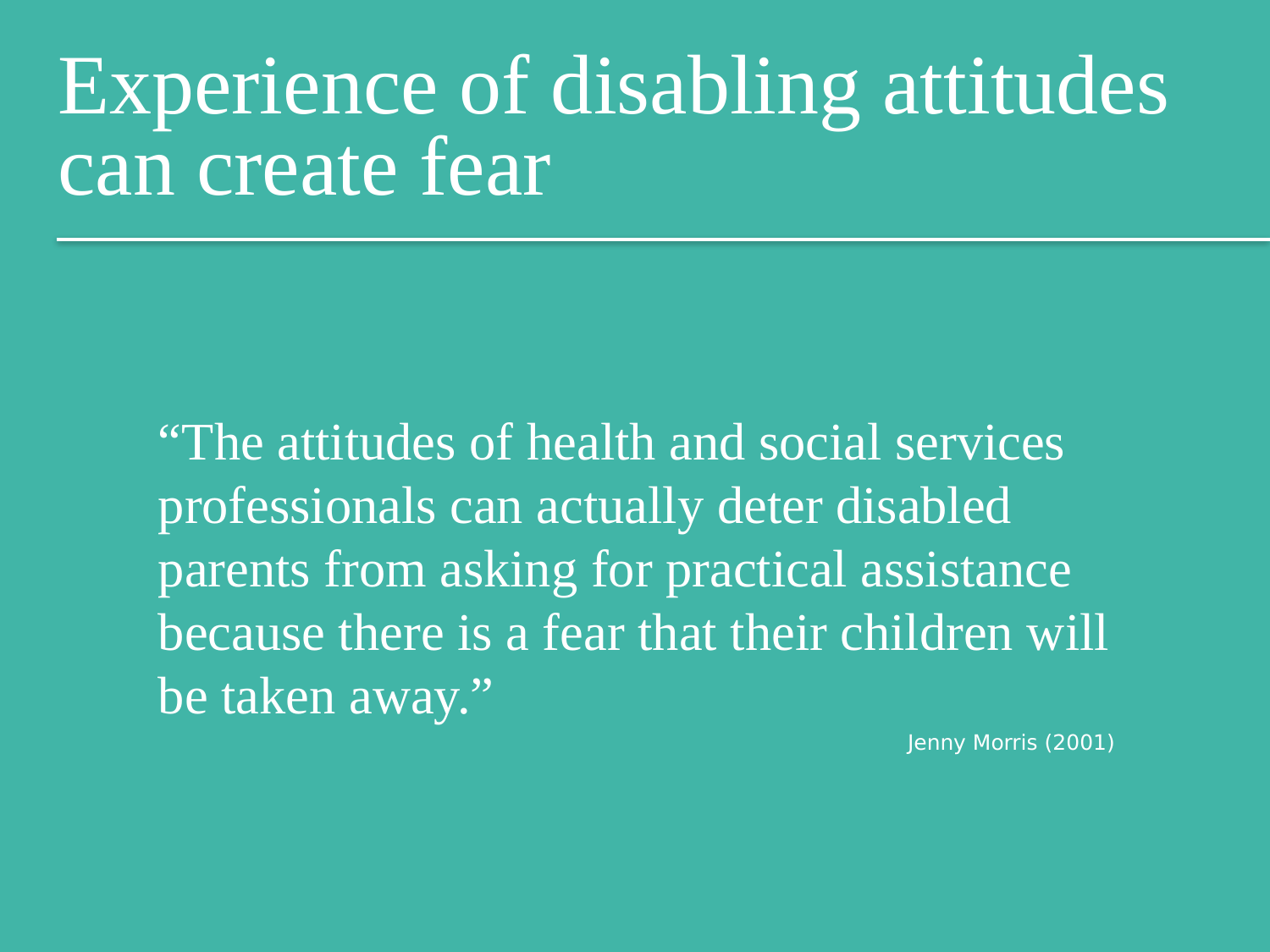

Experience of disabling attitudes can create fear
“The attitudes of health and social services professionals can actually deter disabled parents from asking for practical assistance because there is a fear that their children will be taken away.”
Jenny Morris (2001)